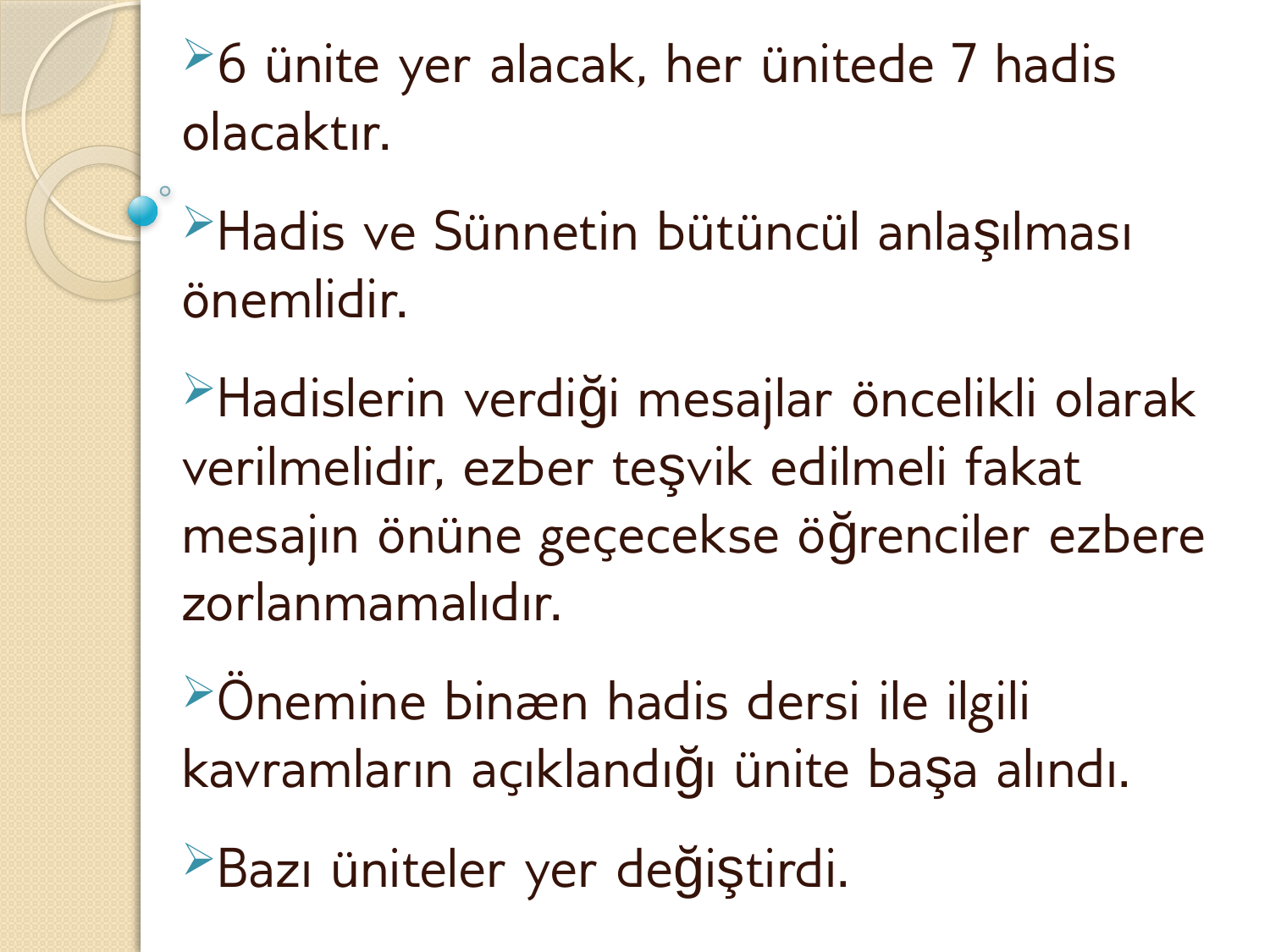

6 ünite yer alacak, her ünitede 7 hadis olacaktır.
Hadis ve Sünnetin bütüncül anlaşılması önemlidir.
Hadislerin verdiği mesajlar öncelikli olarak verilmelidir, ezber teşvik edilmeli fakat mesajın önüne geçecekse öğrenciler ezbere zorlanmamalıdır.
Önemine binaen hadis dersi ile ilgili kavramların açıklandığı ünite başa alındı.
Bazı üniteler yer değiştirdi.